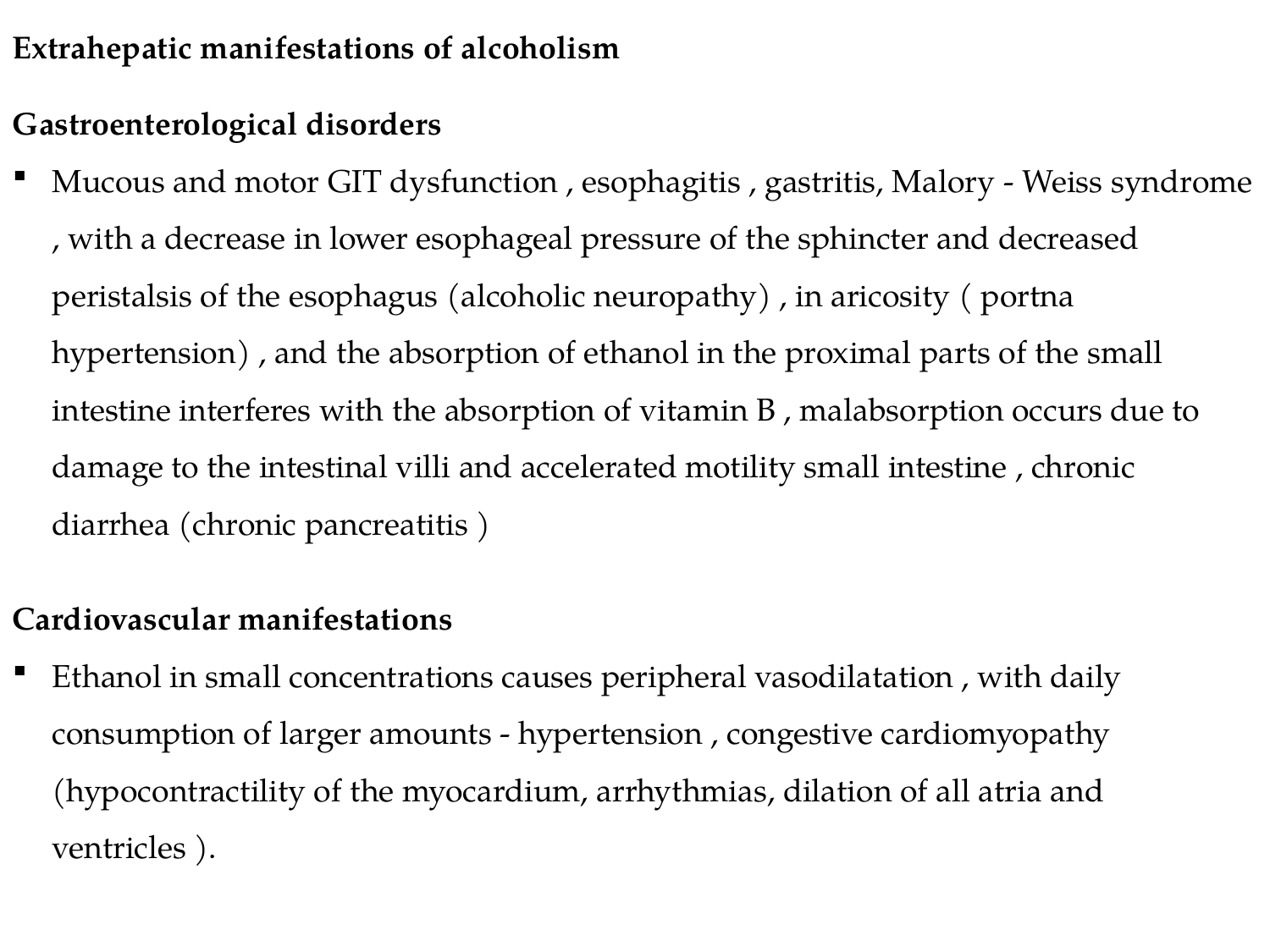

Extrahepatic manifestations of alcoholism

Gastroenterological disorders
Mucous and motor GIT dysfunction , esophagitis , gastritis, Malory - Weiss syndrome , with a decrease in lower esophageal pressure of the sphincter and decreased peristalsis of the esophagus (alcoholic neuropathy) , in aricosity ( portna hypertension) , and the absorption of ethanol in the proximal parts of the small intestine interferes with the absorption of vitamin B , malabsorption occurs due to damage to the intestinal villi and accelerated motility small intestine , chronic diarrhea (chronic pancreatitis )

Cardiovascular manifestations
Ethanol in small concentrations causes peripheral vasodilatation , with daily consumption of larger amounts - hypertension , congestive cardiomyopathy (hypocontractility of the myocardium, arrhythmias, dilation of all atria and ventricles ).